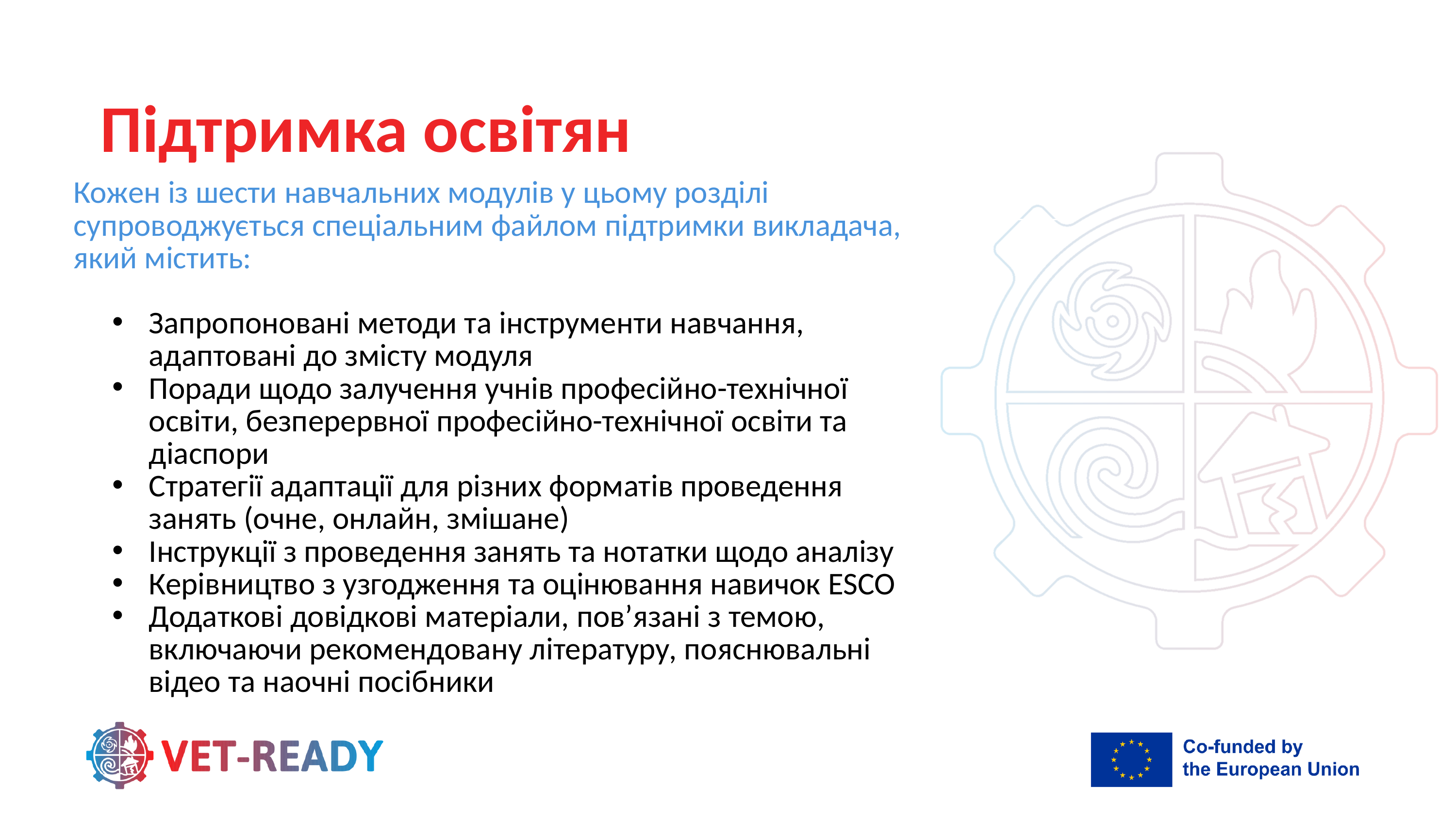

Підтримка освітян

Кожен із шести навчальних модулів у цьому розділі супроводжується спеціальним файлом підтримки викладача, який містить:

Запропоновані методи та інструменти навчання, адаптовані до змісту модуля
Поради щодо залучення учнів професійно-технічної освіти, безперервної професійно-технічної освіти та діаспори
Стратегії адаптації для різних форматів проведення занять (очне, онлайн, змішане)
Інструкції з проведення занять та нотатки щодо аналізу
Керівництво з узгодження та оцінювання навичок ESCO
Додаткові довідкові матеріали, пов’язані з темою, включаючи рекомендовану літературу, пояснювальні відео та наочні посібники